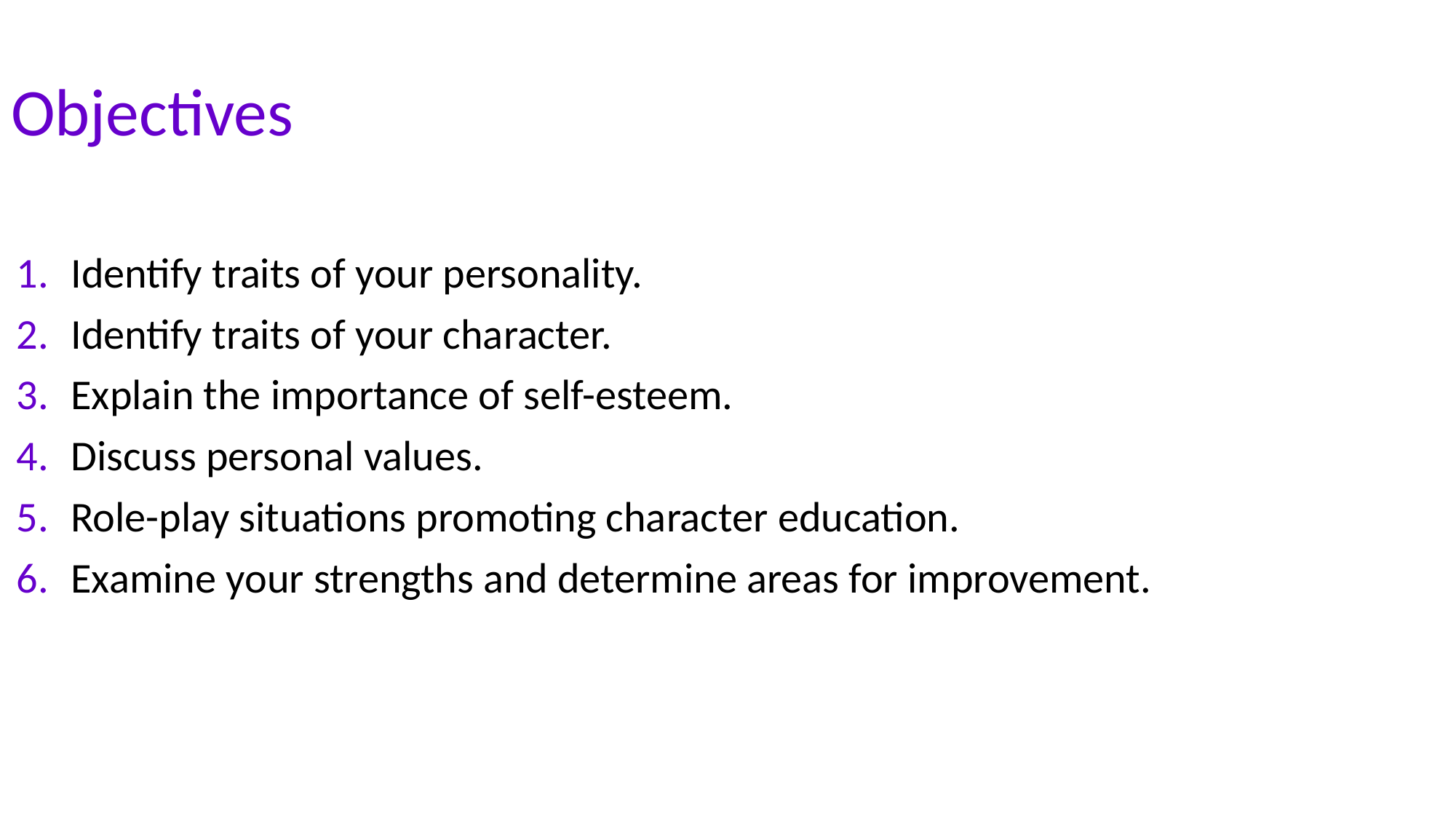

Objectives
Identify traits of your personality.
Identify traits of your character.
Explain the importance of self-esteem.
Discuss personal values.
Role-play situations promoting character education.
Examine your strengths and determine areas for improvement.